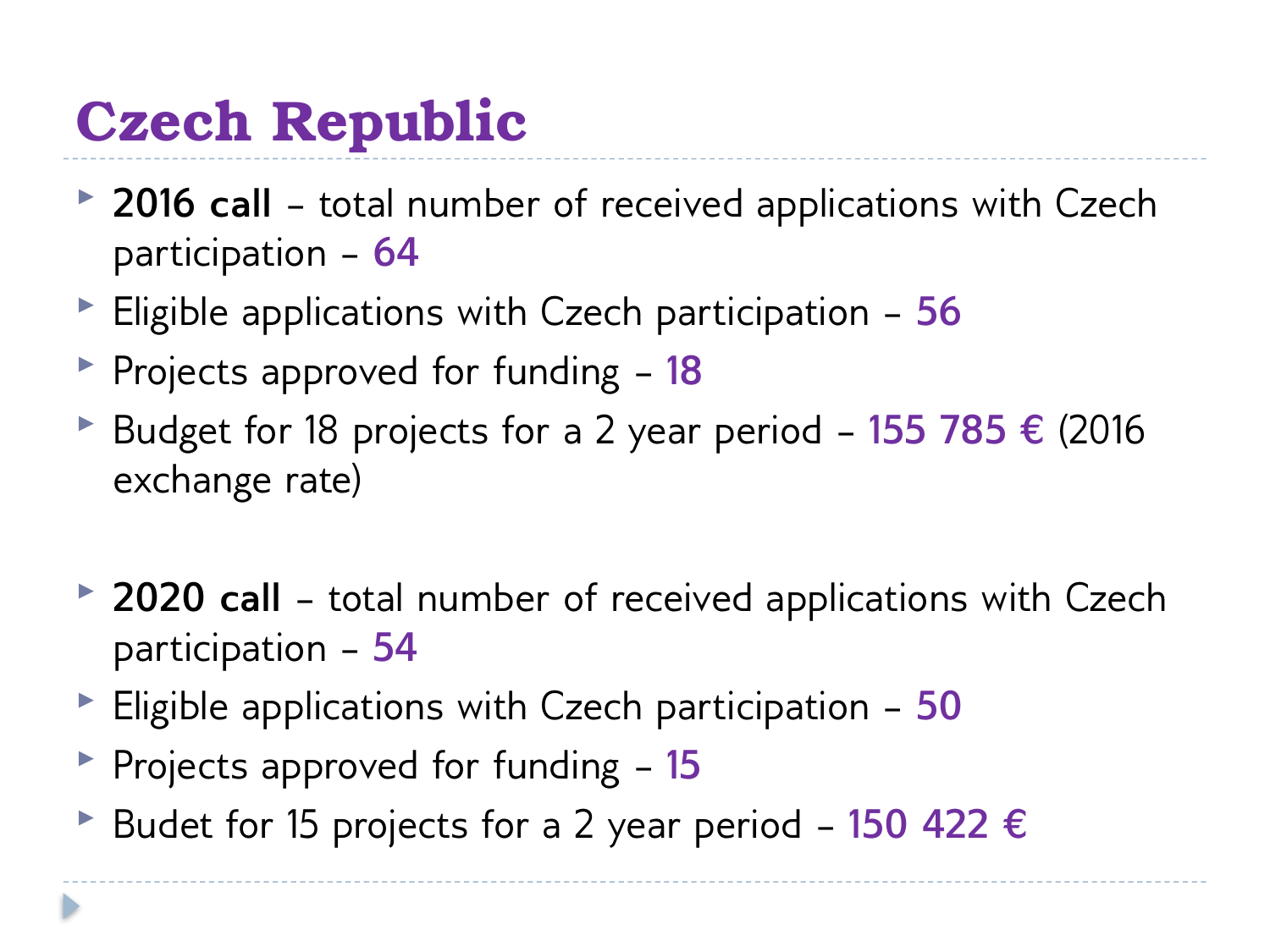

# Czech Republic
2016 call – total number of received applications with Czech participation – 64
Eligible applications with Czech participation – 56
Projects approved for funding – 18
Budget for 18 projects for a 2 year period – 155 785 € (2016 exchange rate)

2020 call – total number of received applications with Czech participation – 54
Eligible applications with Czech participation – 50
Projects approved for funding – 15
Budet for 15 projects for a 2 year period – 150 422 €